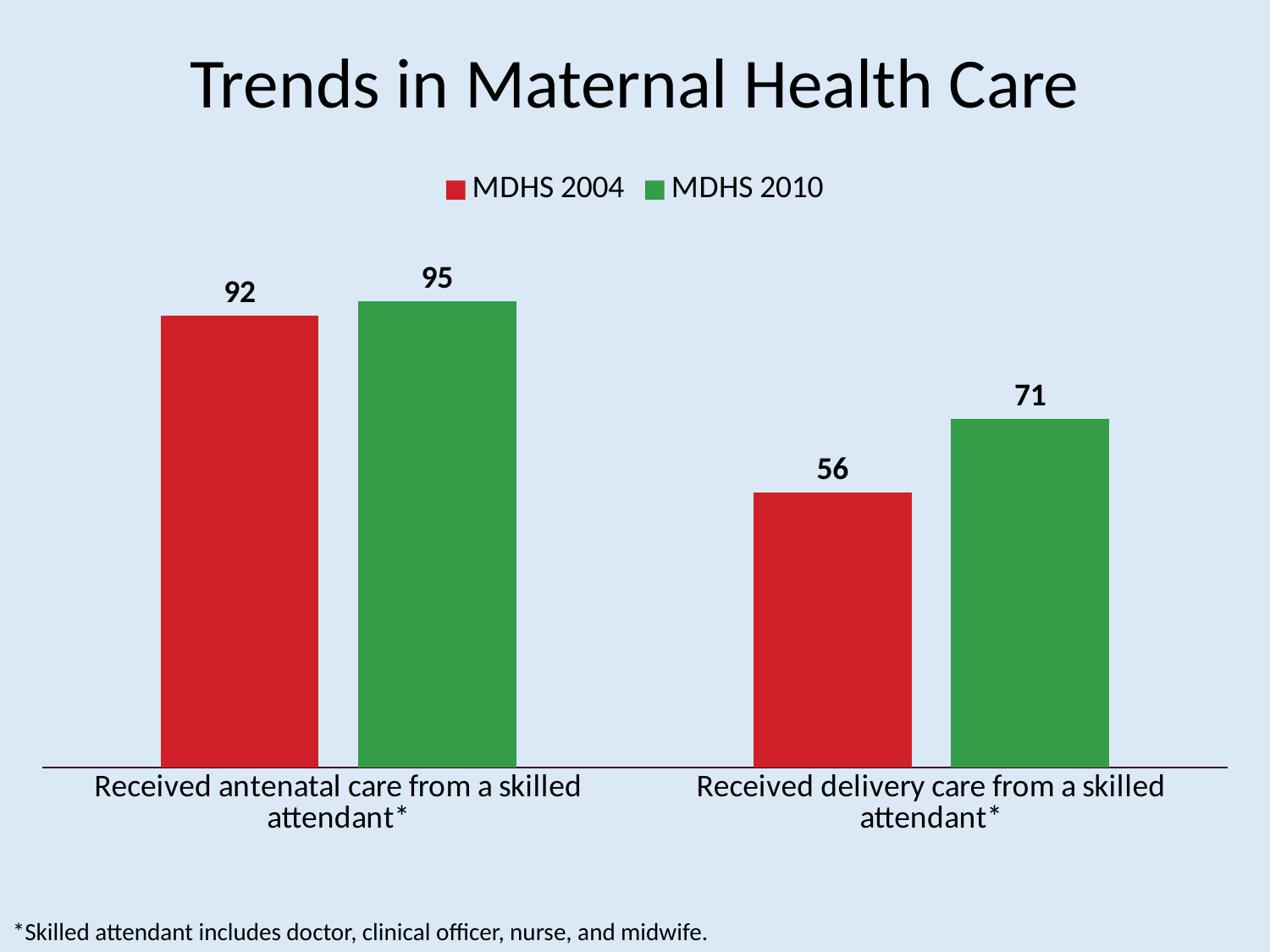

# Trends in Maternal Health Care

### Chart

| Category | MDHS 2004 | MDHS 2010 |
|---|---|---|
| Received antenatal care from a skilled attendant* | 92.0 | 95.0 |
| Received delivery care from a skilled attendant* | 56.0 | 71.0 |
*Skilled attendant includes doctor, clinical officer, nurse, and midwife.